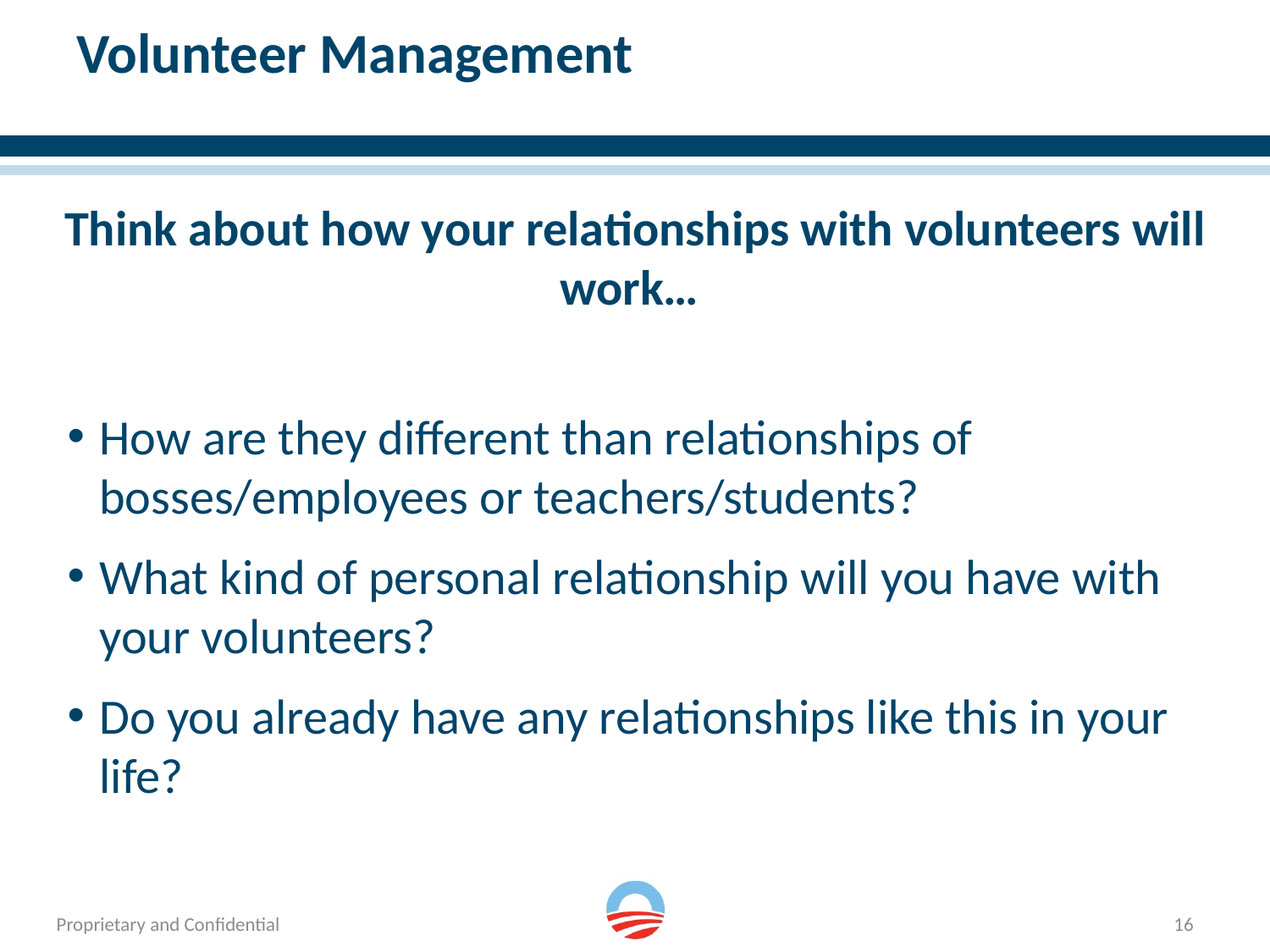

# Volunteer Management
Think about how your relationships with volunteers will work…

How are they different than relationships of bosses/employees or teachers/students?
What kind of personal relationship will you have with your volunteers?
Do you already have any relationships like this in your life?
16